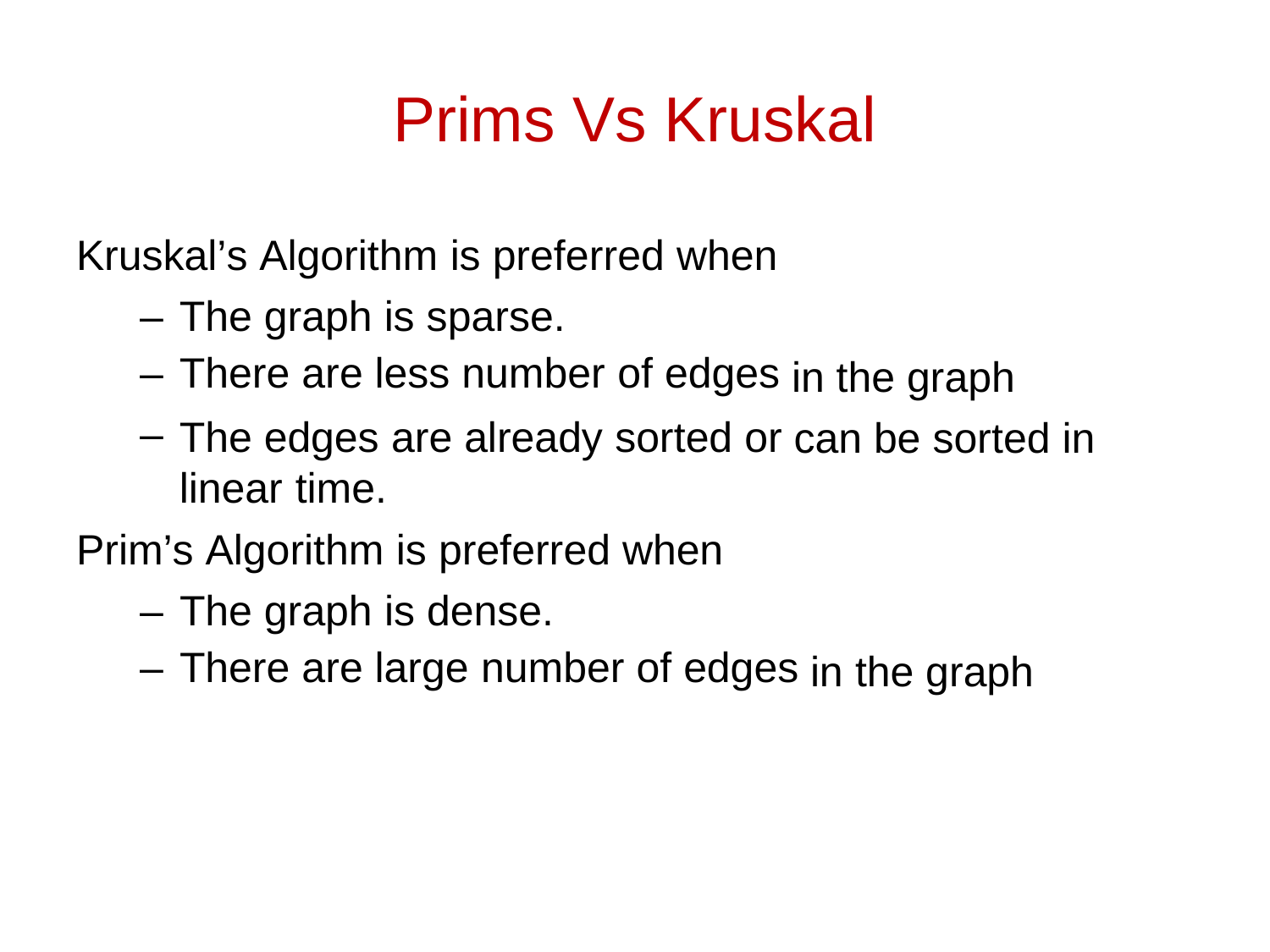

Prims Vs Kruskal
Kruskal’s Algorithm is preferred when
–
–
–
The graph is sparse.
There are less number of edges
The edges are already sorted or linear time.
in the
graph
can be sorted
in
Prim’s Algorithm is preferred when
–
–
The graph is dense.
There are large number of edges
in the graph